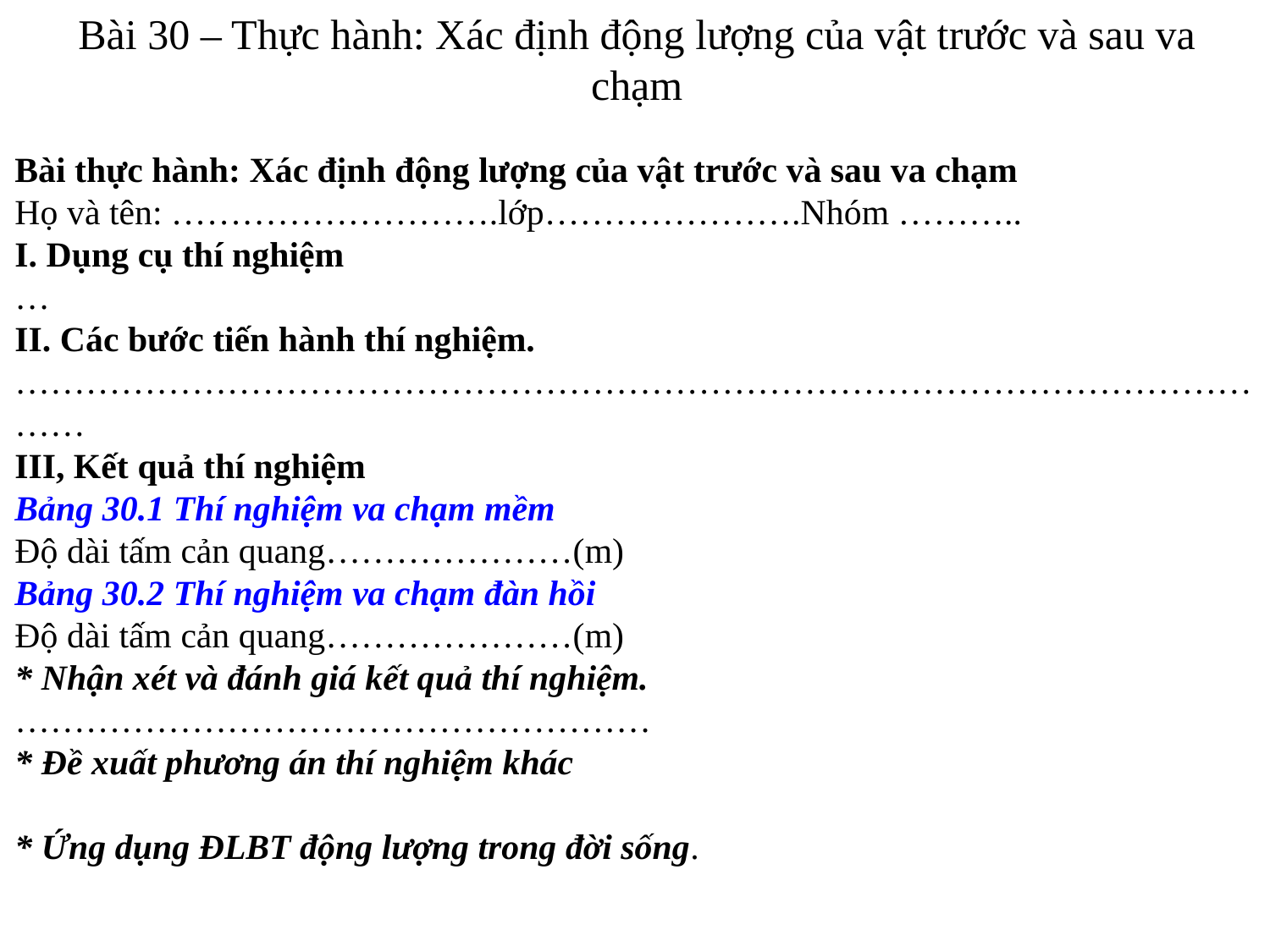

# Bài 30 – Thực hành: Xác định động lượng của vật trước và sau va chạm
Bài thực hành: Xác định động lượng của vật trước và sau va chạm
Họ và tên: ……………………….lớp………………….Nhóm ………..
I. Dụng cụ thí nghiệm
…
II. Các bước tiến hành thí nghiệm.
…………………………………………………………………………………………………
III, Kết quả thí nghiệm
Bảng 30.1 Thí nghiệm va chạm mềm
Độ dài tấm cản quang…………………(m)
Bảng 30.2 Thí nghiệm va chạm đàn hồi
Độ dài tấm cản quang…………………(m)
* Nhận xét và đánh giá kết quả thí nghiệm.
………………………………………………
* Đề xuất phương án thí nghiệm khác

* Ứng dụng ĐLBT động lượng trong đời sống.